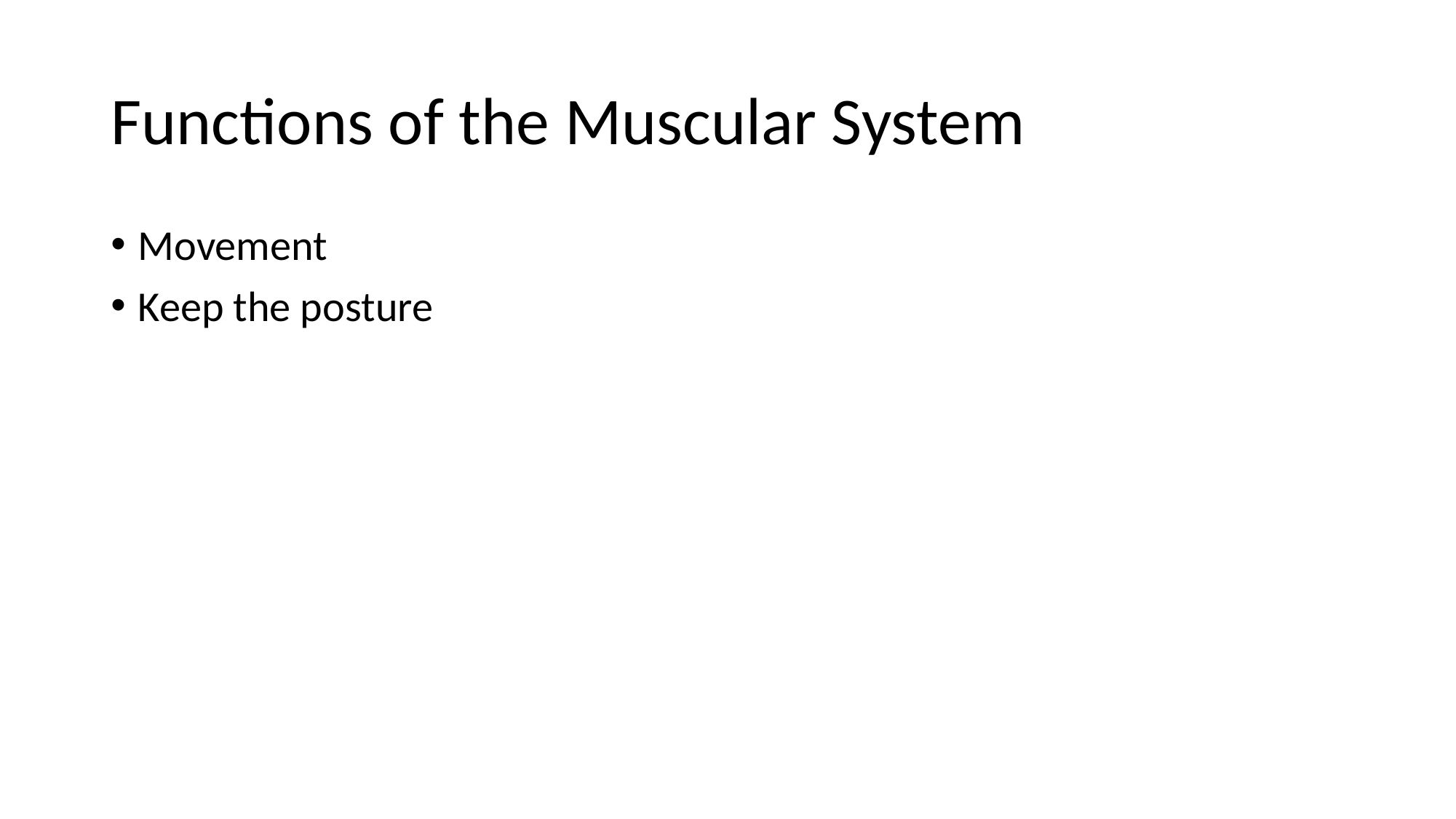

# Functions of the Muscular System
Movement
Keep the posture